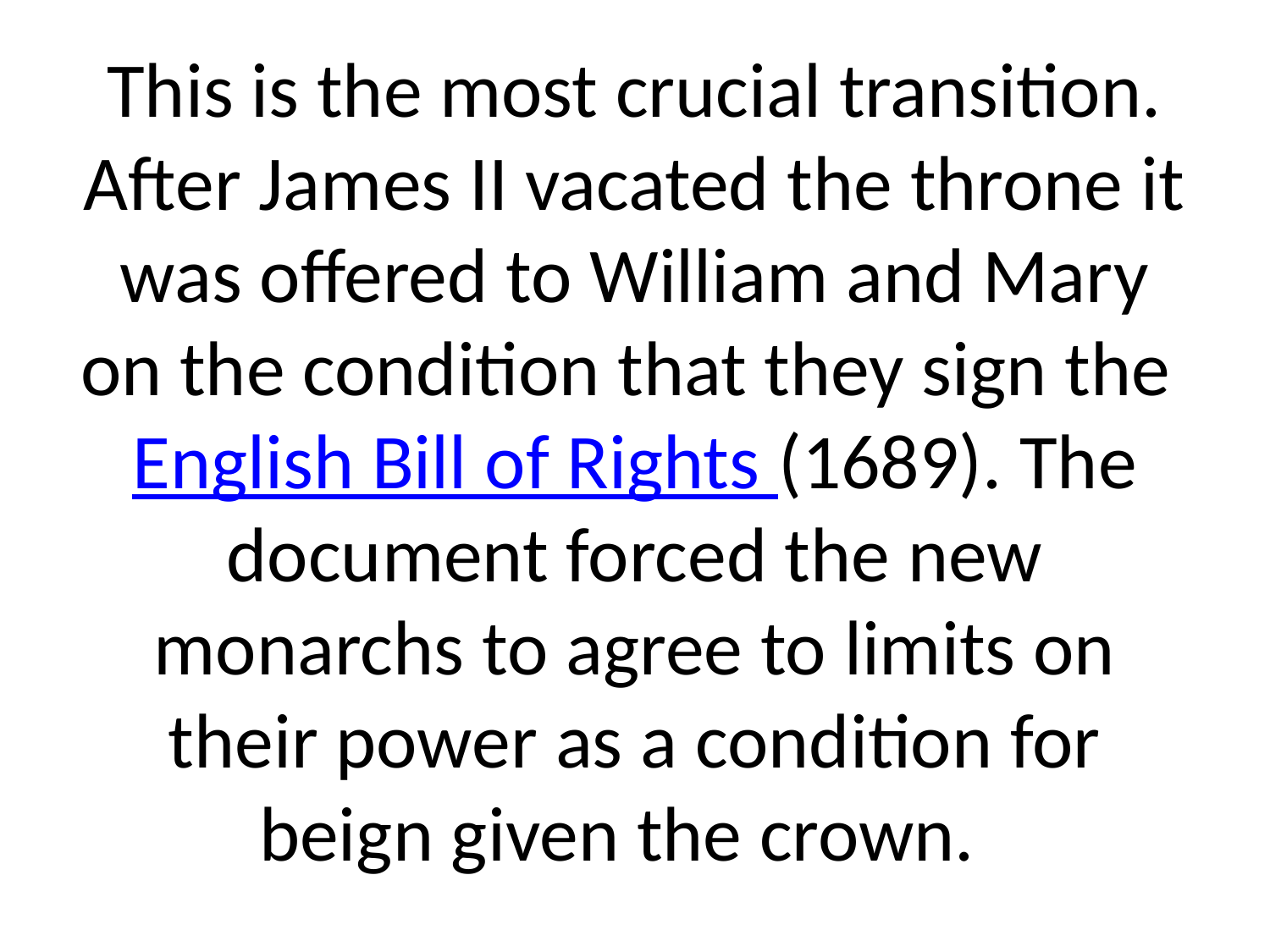

# This is the most crucial transition. After James II vacated the throne it was offered to William and Mary on the condition that they sign the English Bill of Rights (1689). The document forced the new monarchs to agree to limits on their power as a condition for beign given the crown.